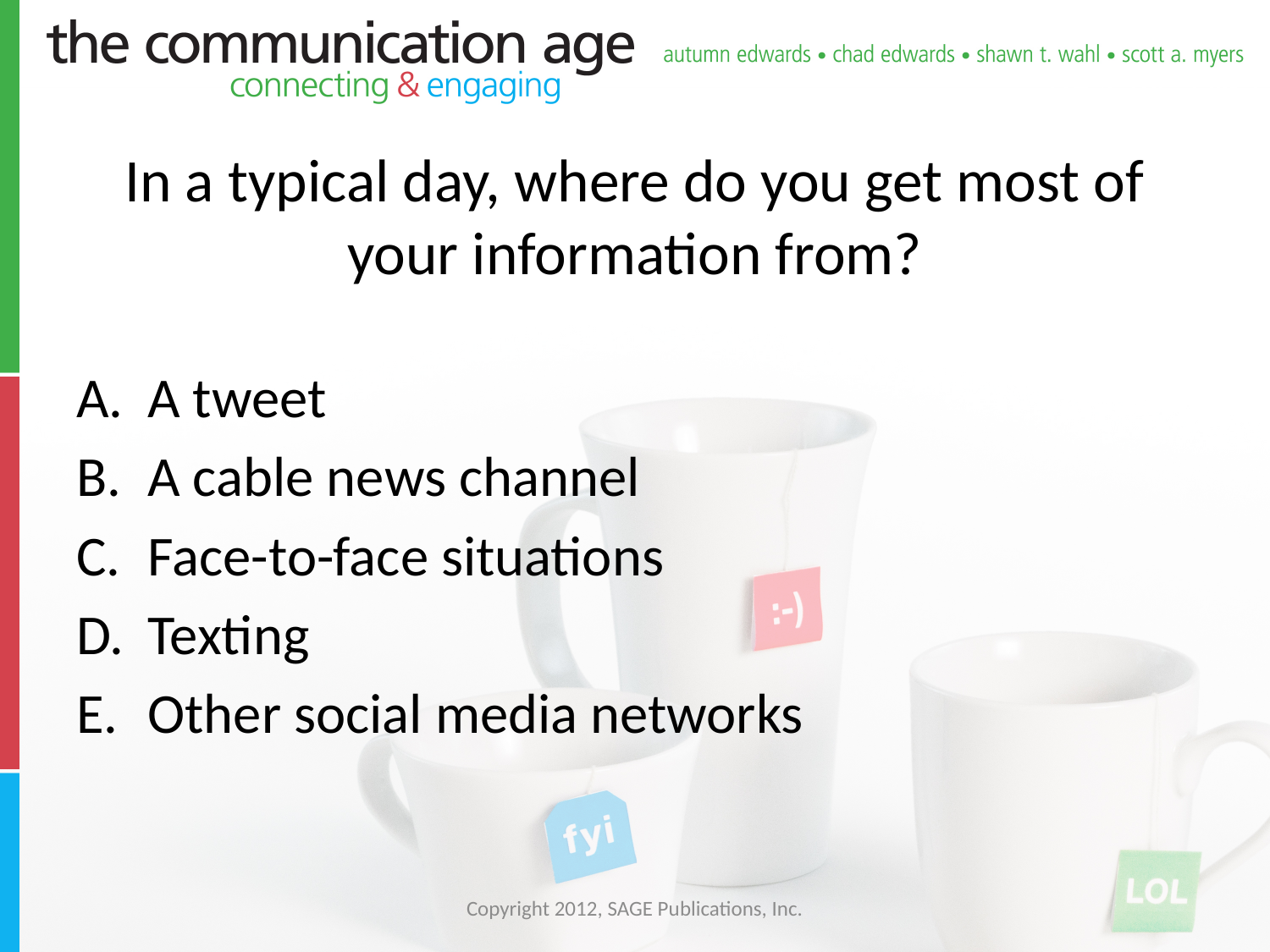

# In a typical day, where do you get most of your information from?
A tweet
A cable news channel
Face-to-face situations
Texting
Other social media networks

Copyright 2012, SAGE Publications, Inc.